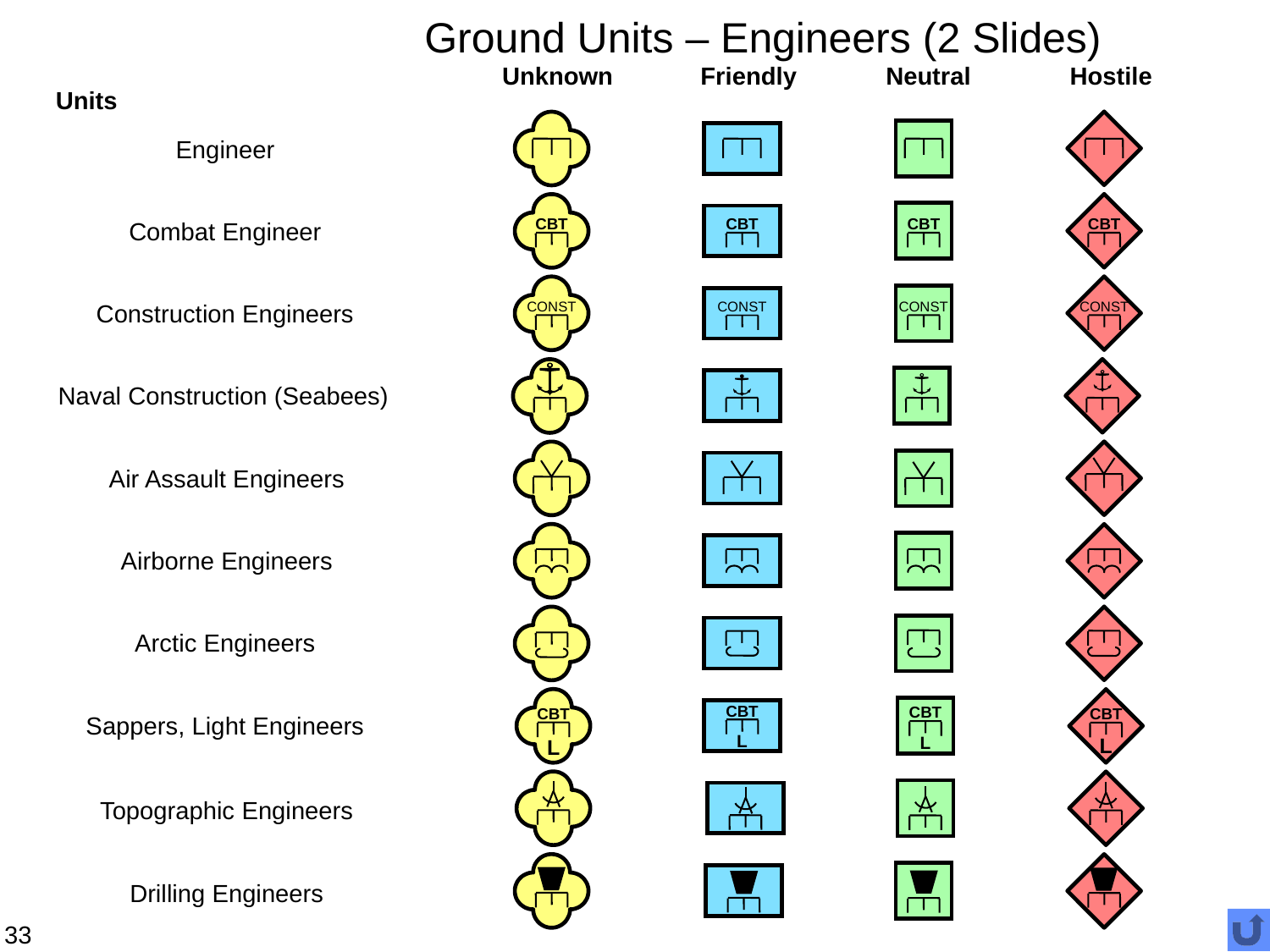

# Ground Units – Engineers (2 Slides)
Unknown
Friendly
Neutral
Hostile
Units

Engineer

CBT

CBT

CBT

CBT

Combat Engineer

CONST

CONST

CONST

CONST

Construction Engineers

Naval Construction (Seabees)

Air Assault Engineers

Airborne Engineers

Arctic Engineers

CBT

L

CBT

L

CBT

L

CBT

L
Sappers, Light Engineers

Topographic Engineers

Drilling Engineers
33